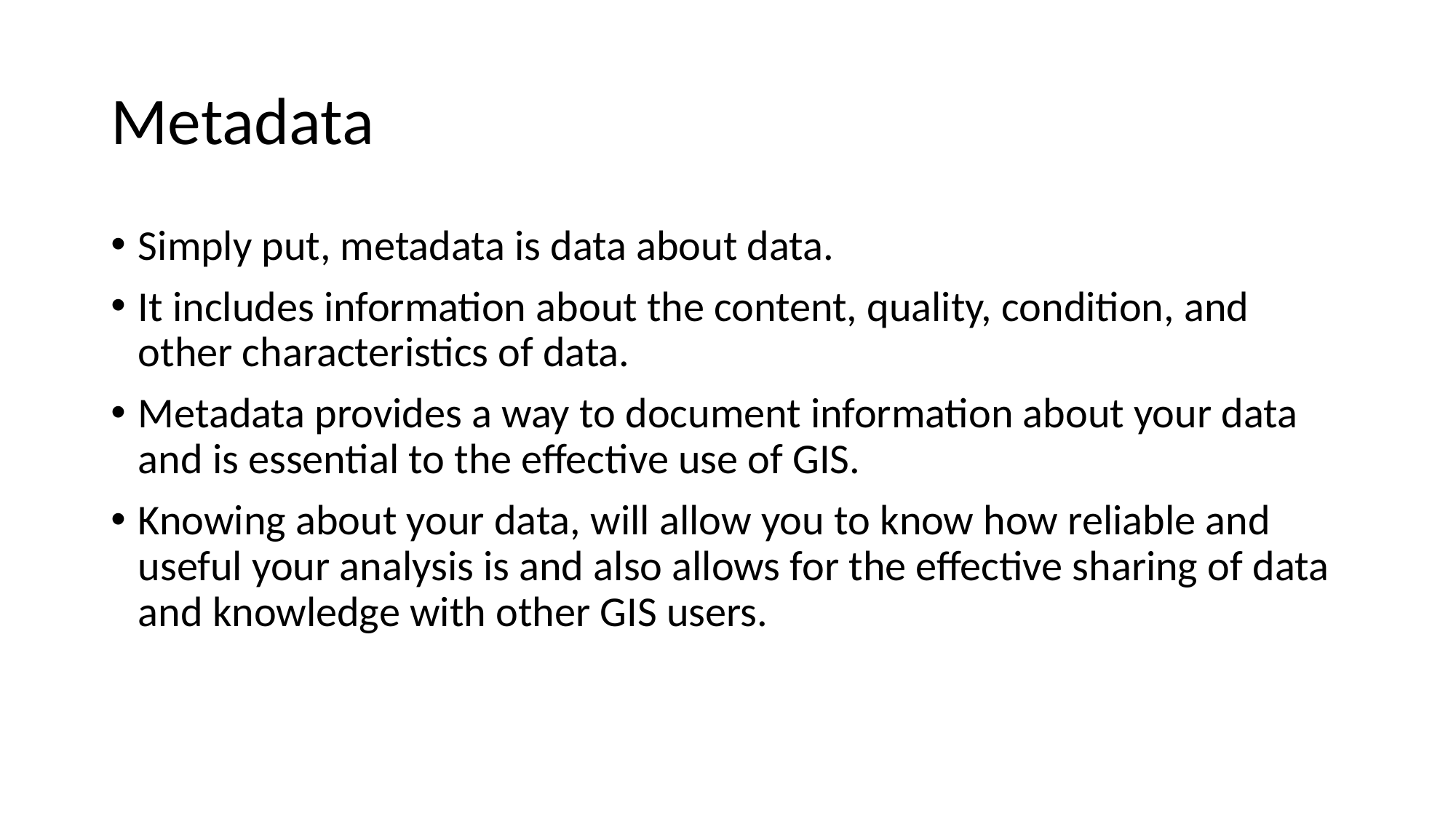

# Metadata
Simply put, metadata is data about data.
It includes information about the content, quality, condition, and other characteristics of data.
Metadata provides a way to document information about your data and is essential to the effective use of GIS.
Knowing about your data, will allow you to know how reliable and useful your analysis is and also allows for the effective sharing of data and knowledge with other GIS users.